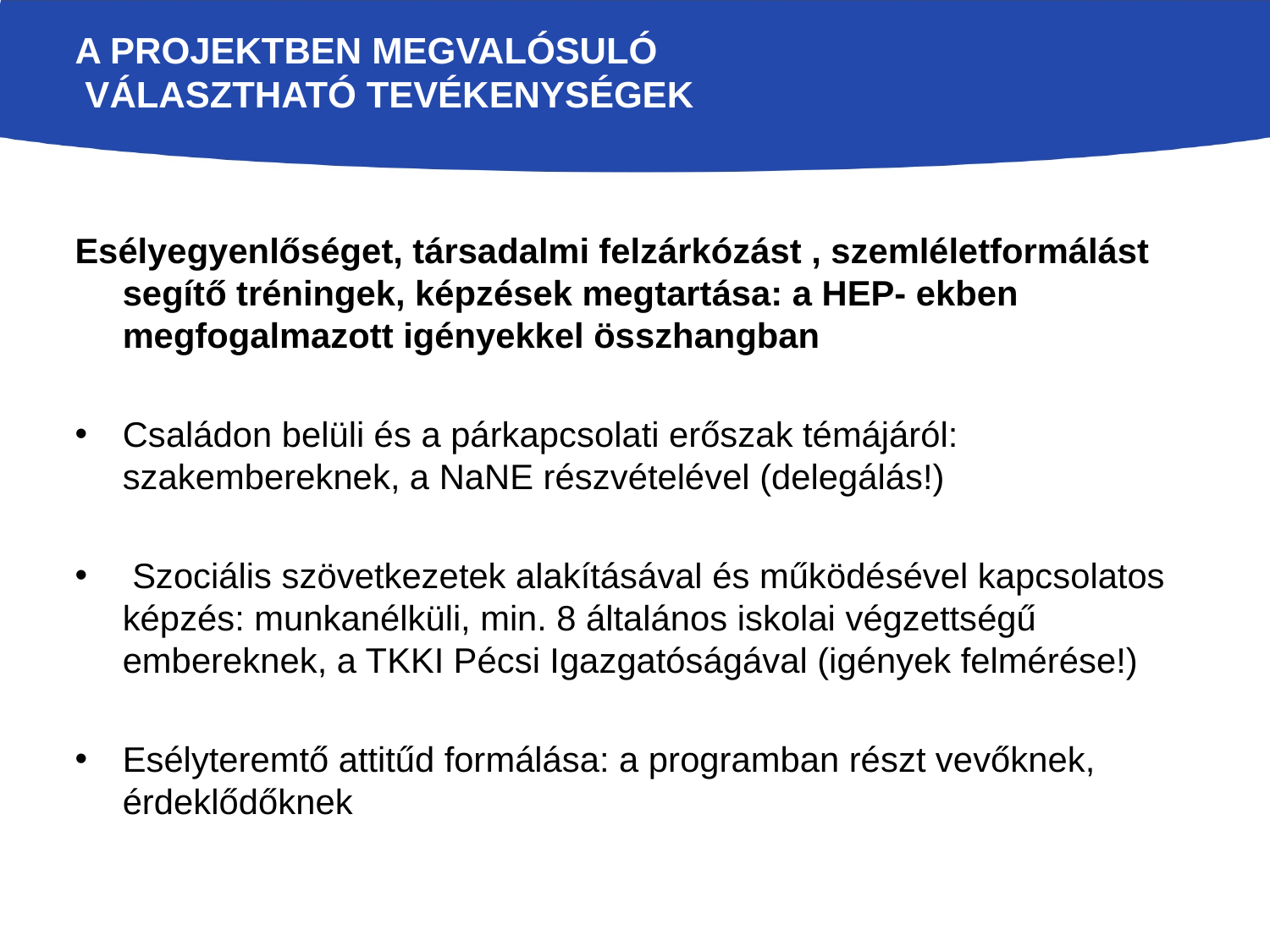

# A projektben megvalósuló választható tevékenységek
Esélyegyenlőséget, társadalmi felzárkózást , szemléletformálást segítő tréningek, képzések megtartása: a HEP- ekben megfogalmazott igényekkel összhangban

Családon belüli és a párkapcsolati erőszak témájáról: szakembereknek, a NaNE részvételével (delegálás!)

 Szociális szövetkezetek alakításával és működésével kapcsolatos képzés: munkanélküli, min. 8 általános iskolai végzettségű embereknek, a TKKI Pécsi Igazgatóságával (igények felmérése!)

Esélyteremtő attitűd formálása: a programban részt vevőknek,  érdeklődőknek